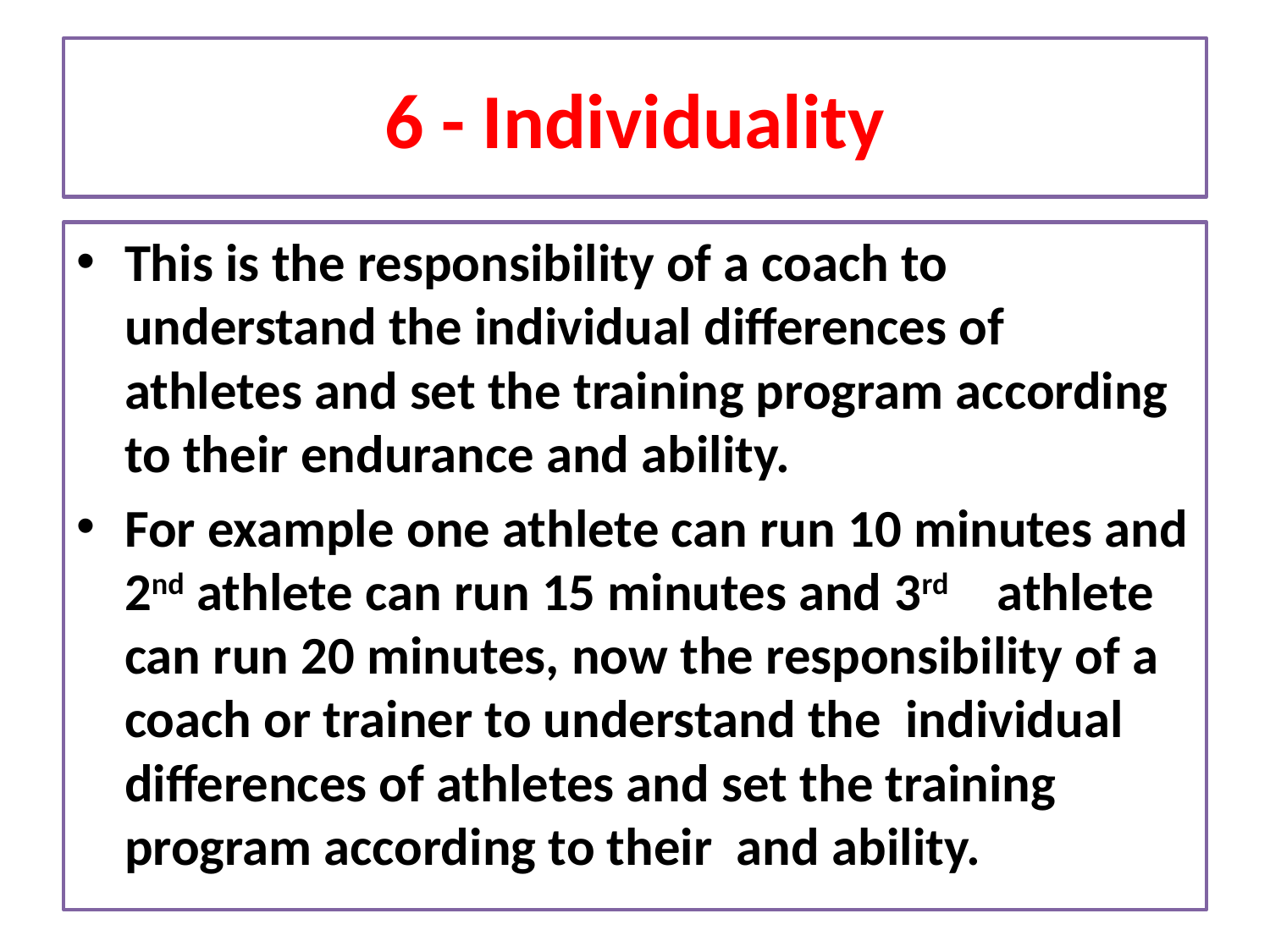

# 6 - Individuality
This is the responsibility of a coach to understand the individual differences of athletes and set the training program according to their endurance and ability.
For example one athlete can run 10 minutes and 2nd athlete can run 15 minutes and 3rd    athlete can run 20 minutes, now the responsibility of a coach or trainer to understand the  individual differences of athletes and set the training program according to their  and ability.